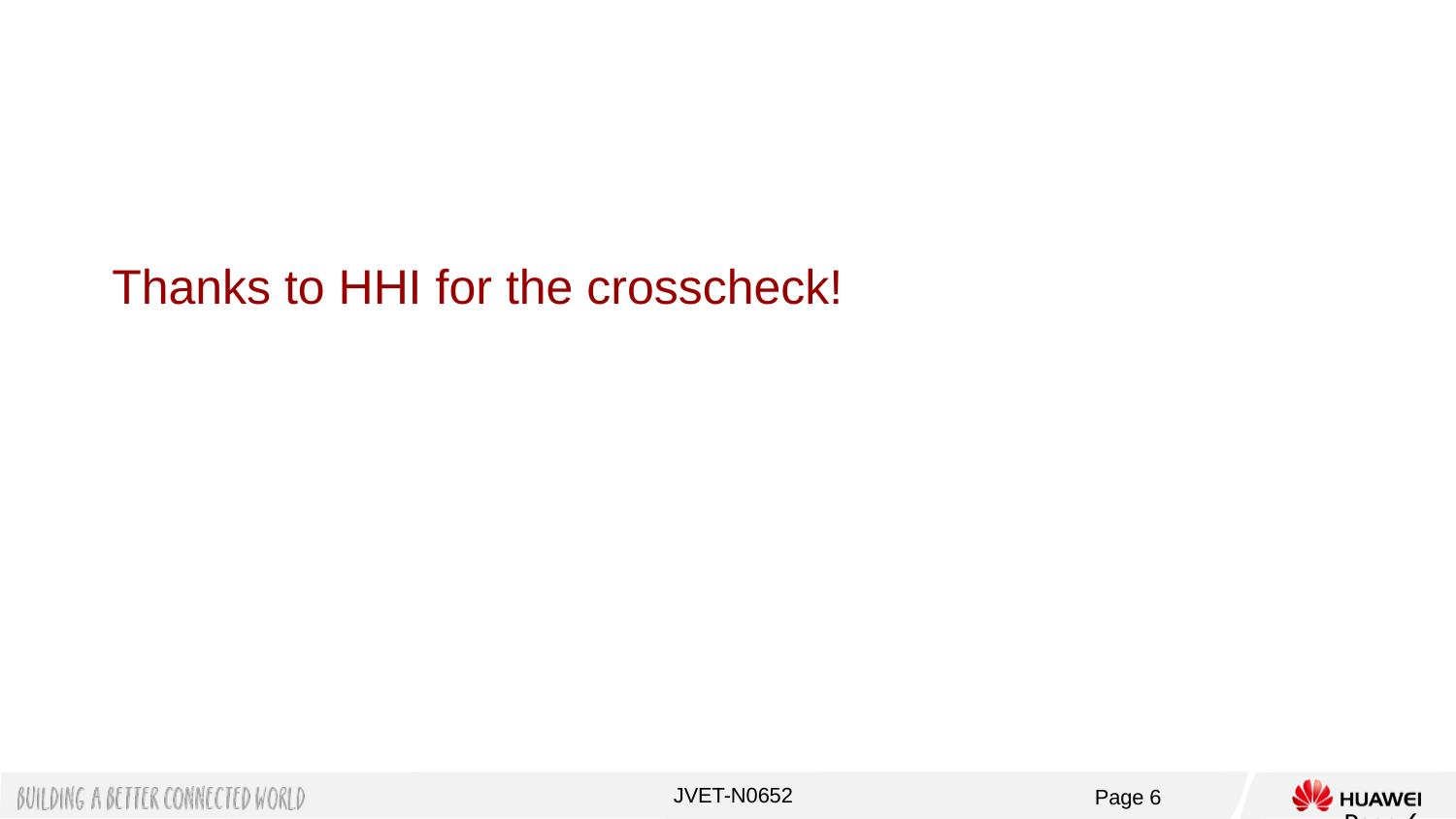

# Thanks to HHI for the crosscheck!

Page 6